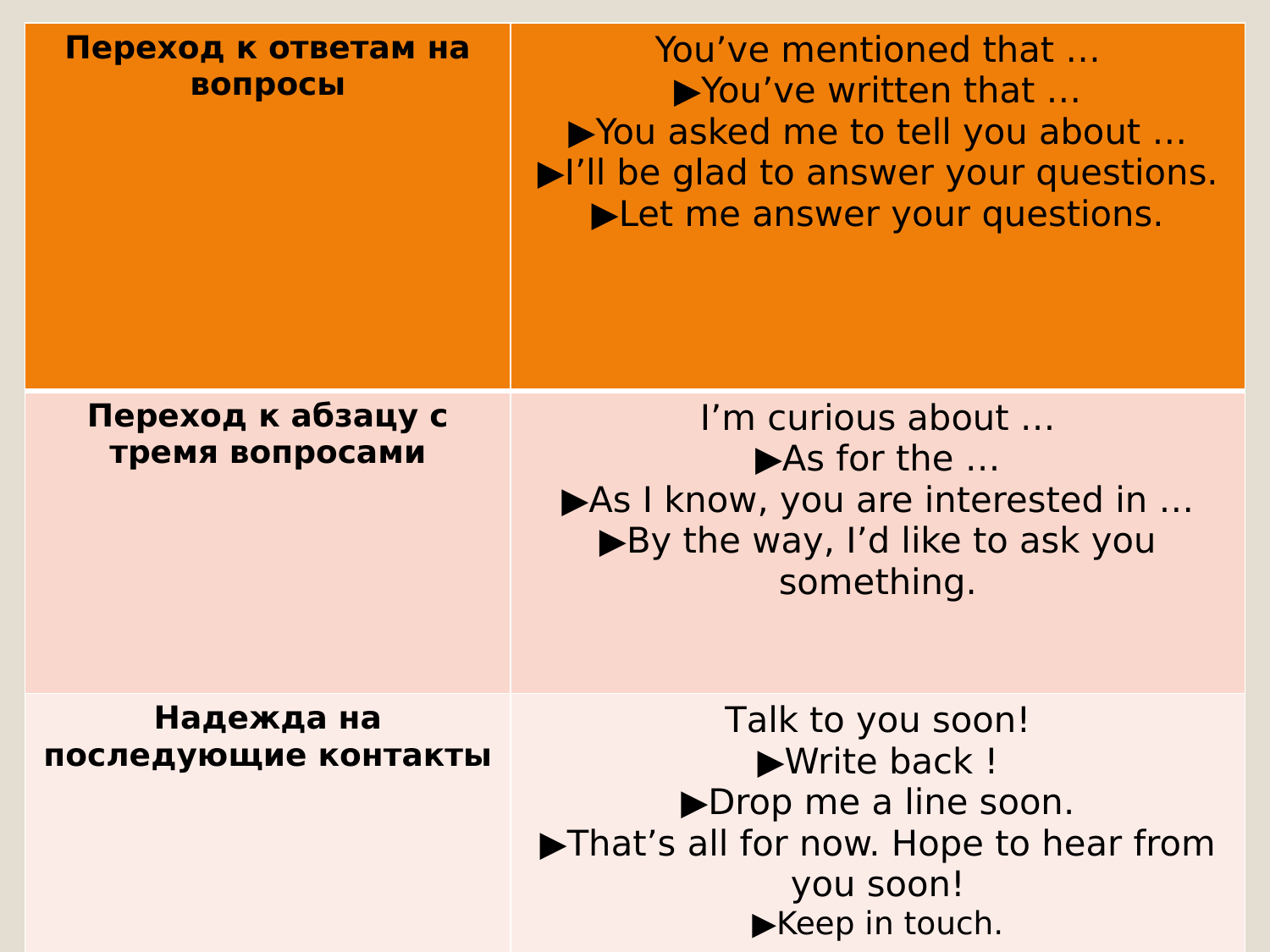

| Переход к ответам на вопросы | You’ve mentioned that … ▶️You’ve written that … ▶️You asked me to tell you about … ▶️I’ll be glad to answer your questions. ▶️Let me answer your questions. |
| --- | --- |
| Переход к абзацу с тремя вопросами | I’m curious about … ▶️As for the … ▶️As I know, you are interested in … ▶️By the way, I’d like to ask you something. |
| Надежда на последующие контакты | Talk to you soon! ▶️Write back ! ▶️Drop me a line soon. ▶️That’s all for now. Hope to hear from you soon! ▶️Keep in touch. |